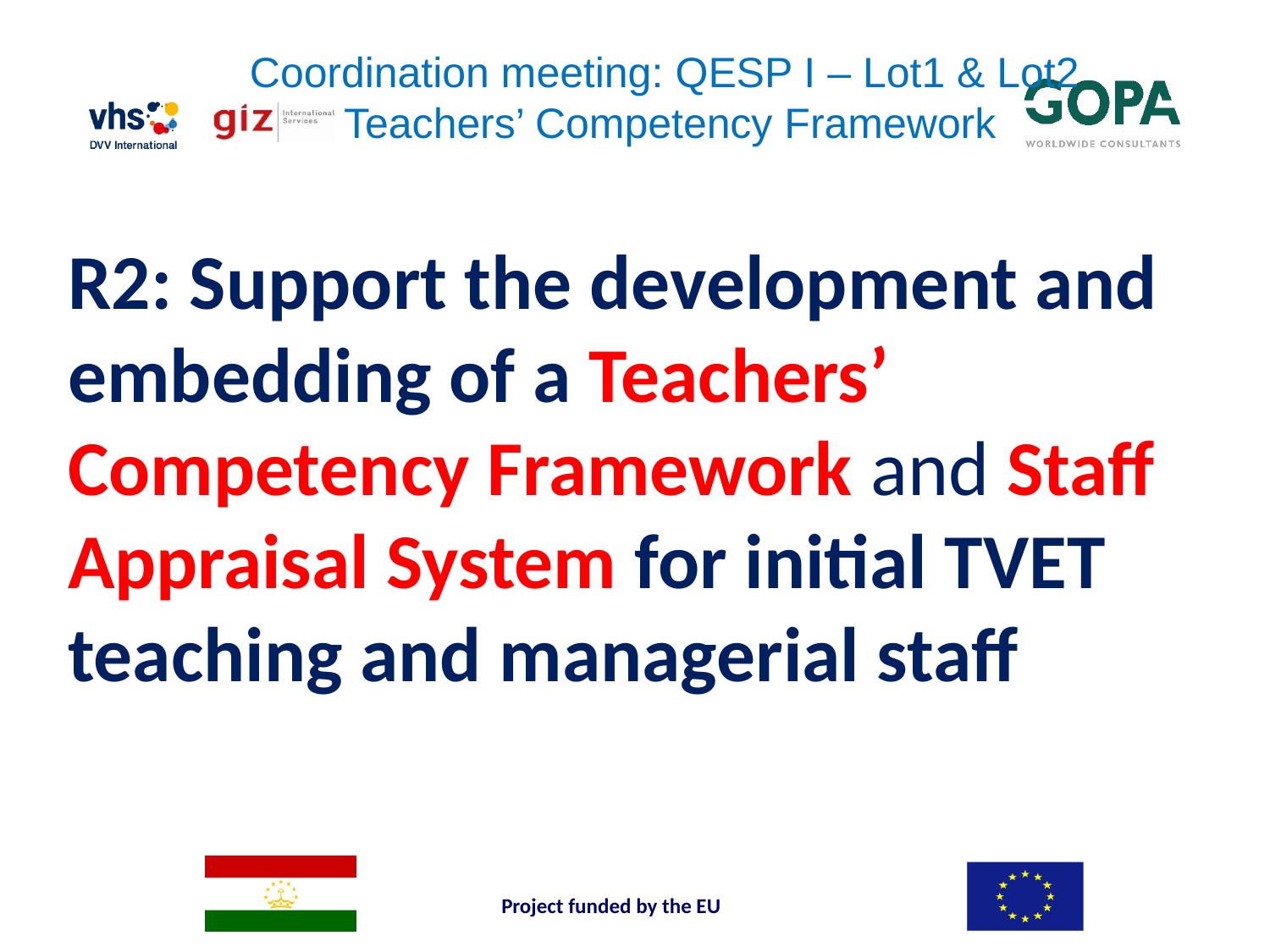

# Coordination meeting: QESP I – Lot1 & Lot2 Teachers’ Competency Framework
R2: Support the development and embedding of a Teachers’ Competency Framework and Staff Appraisal System for initial TVET teaching and managerial staff

Project funded by the EU